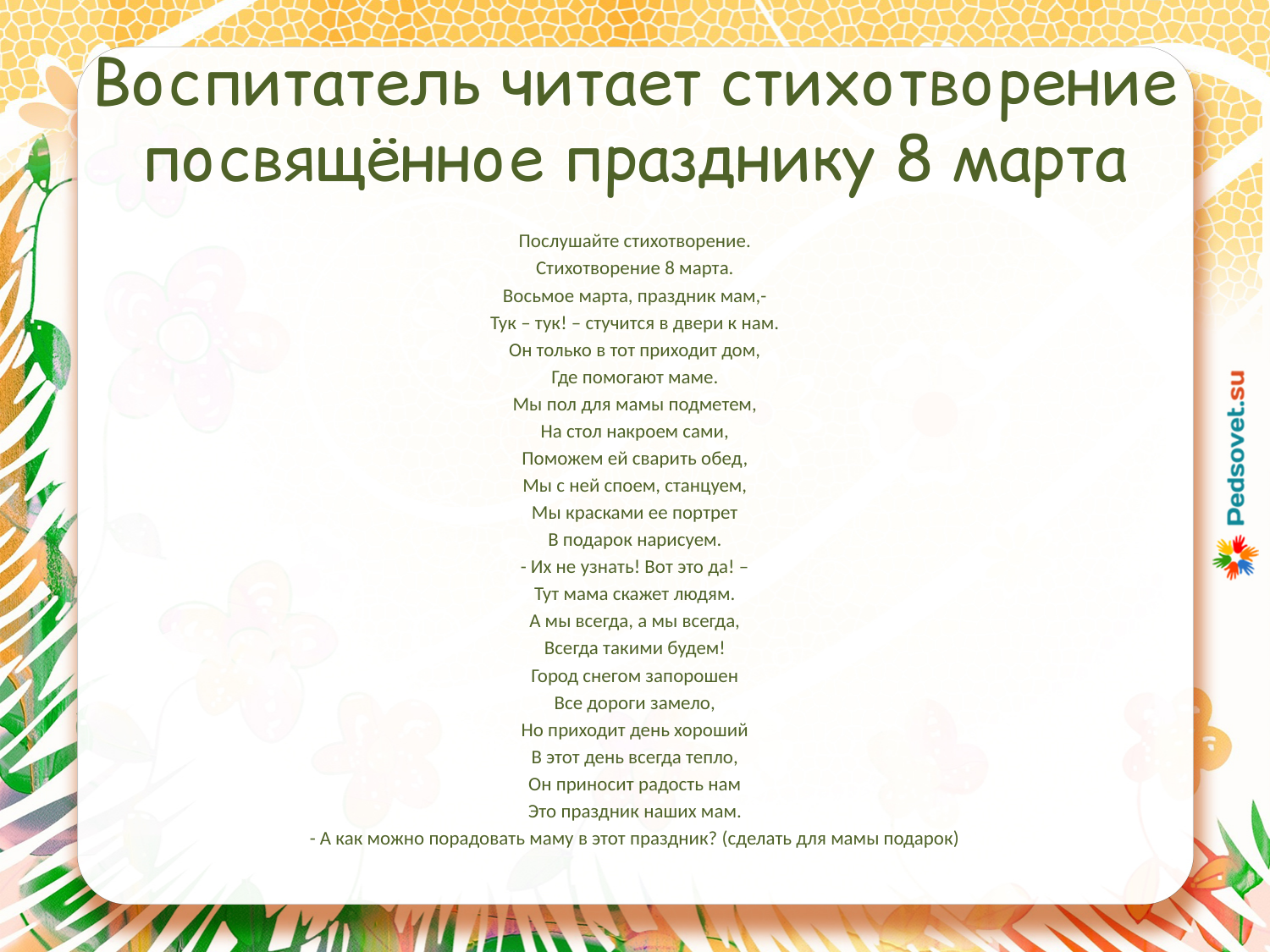

# Воспитатель читает стихотворение посвящённое празднику 8 марта
Послушайте стихотворение.
Стихотворение 8 марта.
Восьмое марта, праздник мам,-
Тук – тук! – стучится в двери к нам.
Он только в тот приходит дом,
Где помогают маме.
Мы пол для мамы подметем,
На стол накроем сами,
Поможем ей сварить обед,
Мы с ней споем, станцуем,
Мы красками ее портрет
В подарок нарисуем.
- Их не узнать! Вот это да! –
Тут мама скажет людям.
А мы всегда, а мы всегда,
Всегда такими будем!
Город снегом запорошен
Все дороги замело,
Но приходит день хороший
В этот день всегда тепло,
Он приносит радость нам
Это праздник наших мам.
- А как можно порадовать маму в этот праздник? (сделать для мамы подарок)